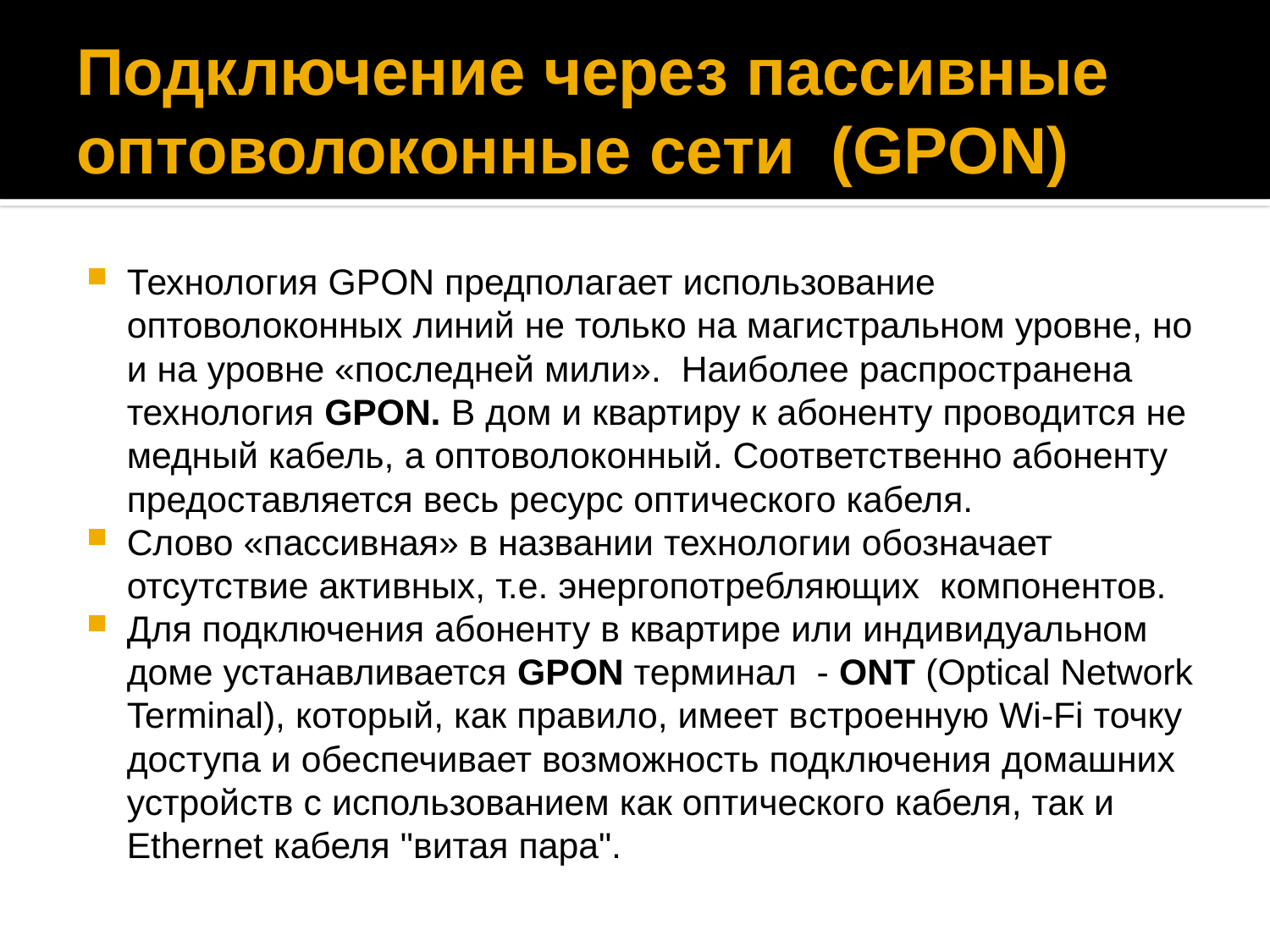

# Подключение через пассивные оптоволоконные сети  (GPON)
Технология GPON предполагает использование оптоволоконных линий не только на магистральном уровне, но и на уровне «последней мили».  Наиболее распространена технология GPON. В дом и квартиру к абоненту проводится не медный кабель, а оптоволоконный. Соответственно абоненту предоставляется весь ресурс оптического кабеля.
Слово «пассивная» в названии технологии обозначает отсутствие активных, т.е. энергопотребляющих  компонентов.
Для подключения абоненту в квартире или индивидуальном доме устанавливается GPON терминал  - ONT (Optical Network Terminal), который, как правило, имеет вcтроенную Wi-Fi точку доступа и обеспечивает возможность подключения домашних устройств с использованием как оптического кабеля, так и Ethernet кабеля "витая пара".